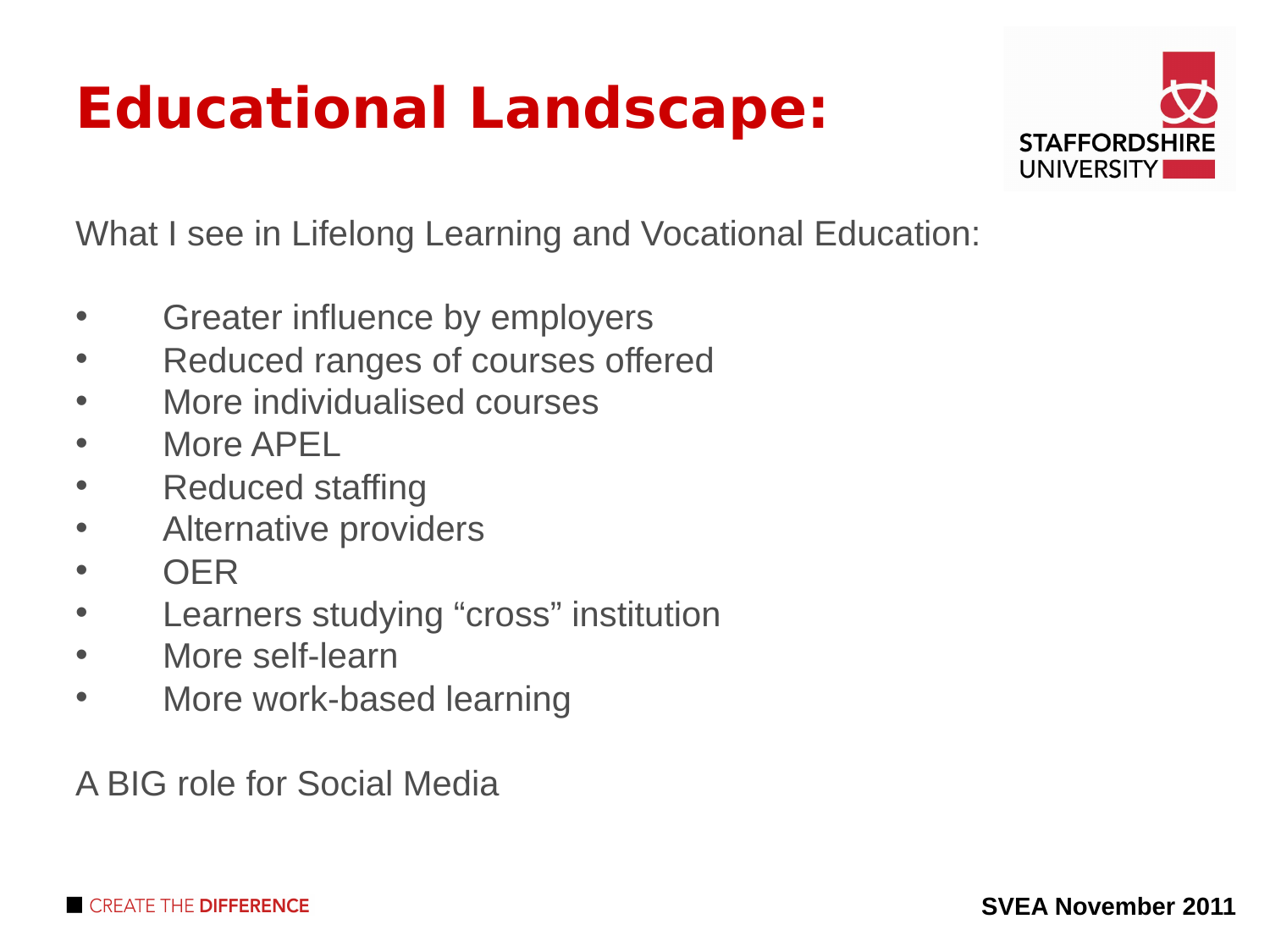

Educational Landscape:
What I see in Lifelong Learning and Vocational Education:

Greater influence by employers
Reduced ranges of courses offered
More individualised courses
More APEL
Reduced staffing
Alternative providers
OER
Learners studying “cross” institution
More self-learn
More work-based learning

A BIG role for Social Media
SVEA November 2011